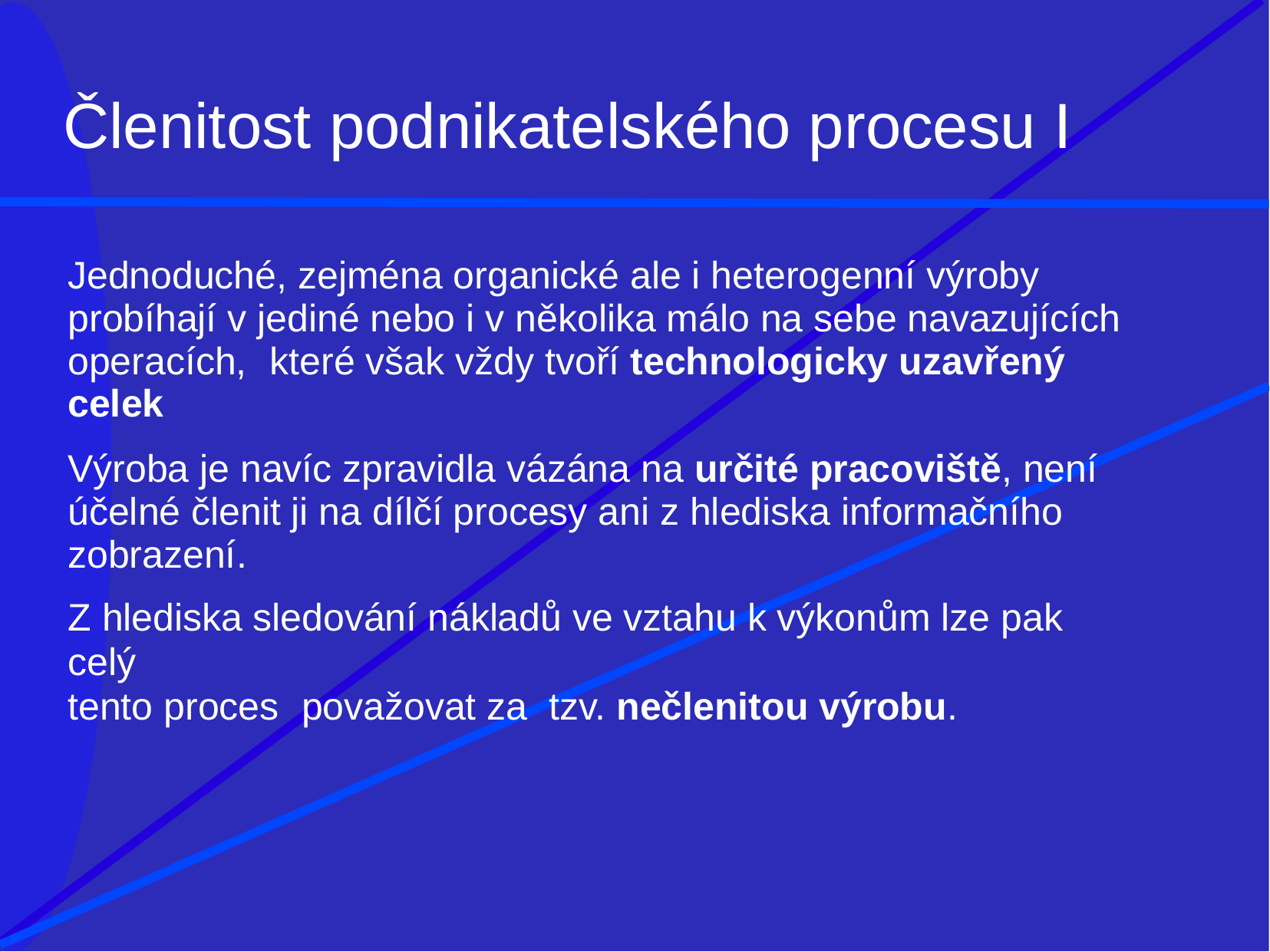

# Členitost podnikatelského procesu I
Jednoduché, zejména organické ale i heterogenní výroby probíhají v jediné nebo i v několika málo na sebe navazujících operacích,	které však vždy tvoří technologicky uzavřený celek
Výroba je navíc zpravidla vázána na určité pracoviště, není účelné členit ji na dílčí procesy ani z hlediska informačního zobrazení.
Z hlediska sledování nákladů ve vztahu k výkonům lze pak celý
tento proces	považovat za	tzv. nečlenitou výrobu.